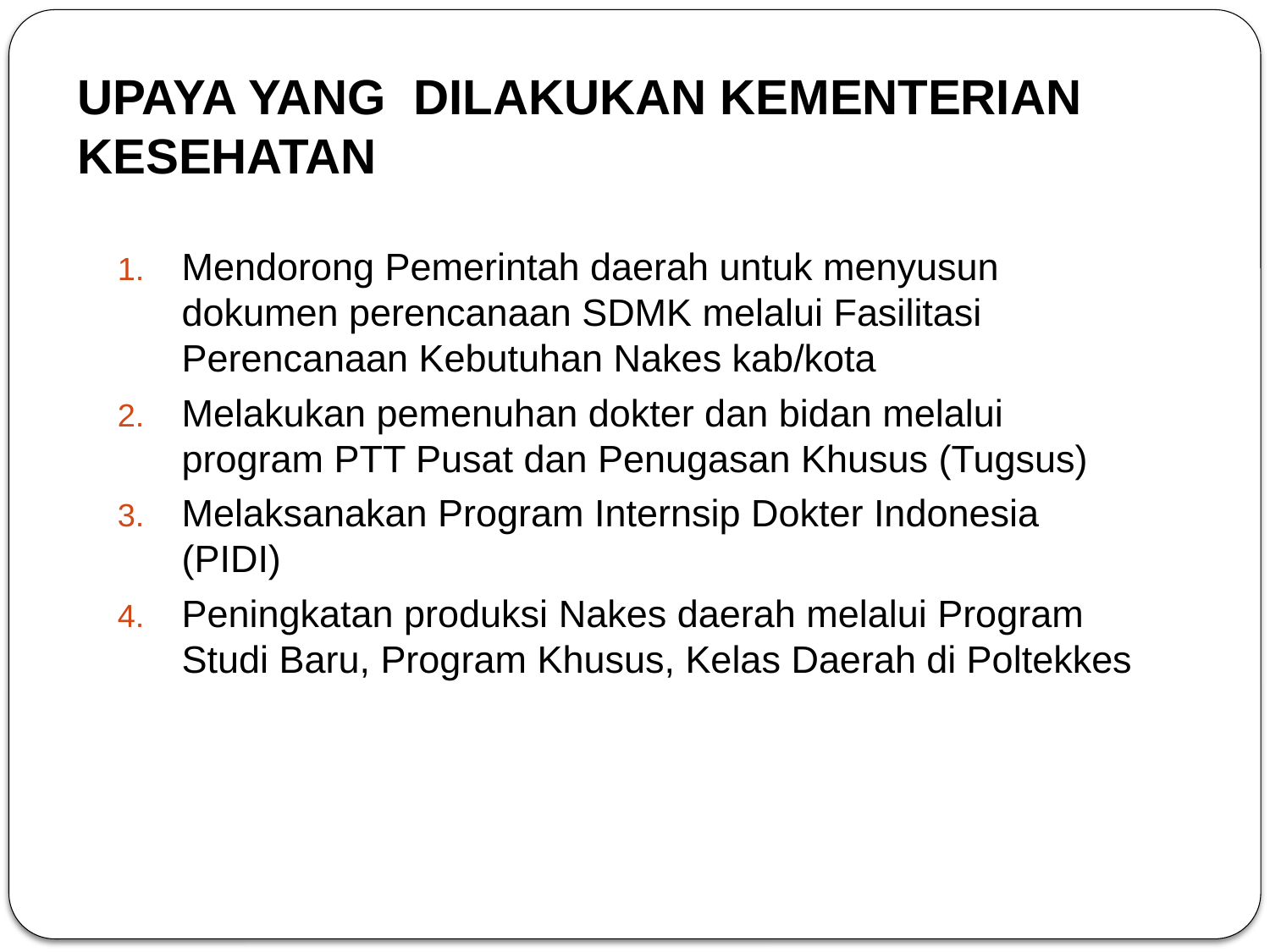

# UPAYA YANG  DILAKUKAN KEMENTERIAN KESEHATAN
Mendorong Pemerintah daerah untuk menyusun dokumen perencanaan SDMK melalui Fasilitasi Perencanaan Kebutuhan Nakes kab/kota
Melakukan pemenuhan dokter dan bidan melalui program PTT Pusat dan Penugasan Khusus (Tugsus)
Melaksanakan Program Internsip Dokter Indonesia (PIDI)
Peningkatan produksi Nakes daerah melalui Program Studi Baru, Program Khusus, Kelas Daerah di Poltekkes